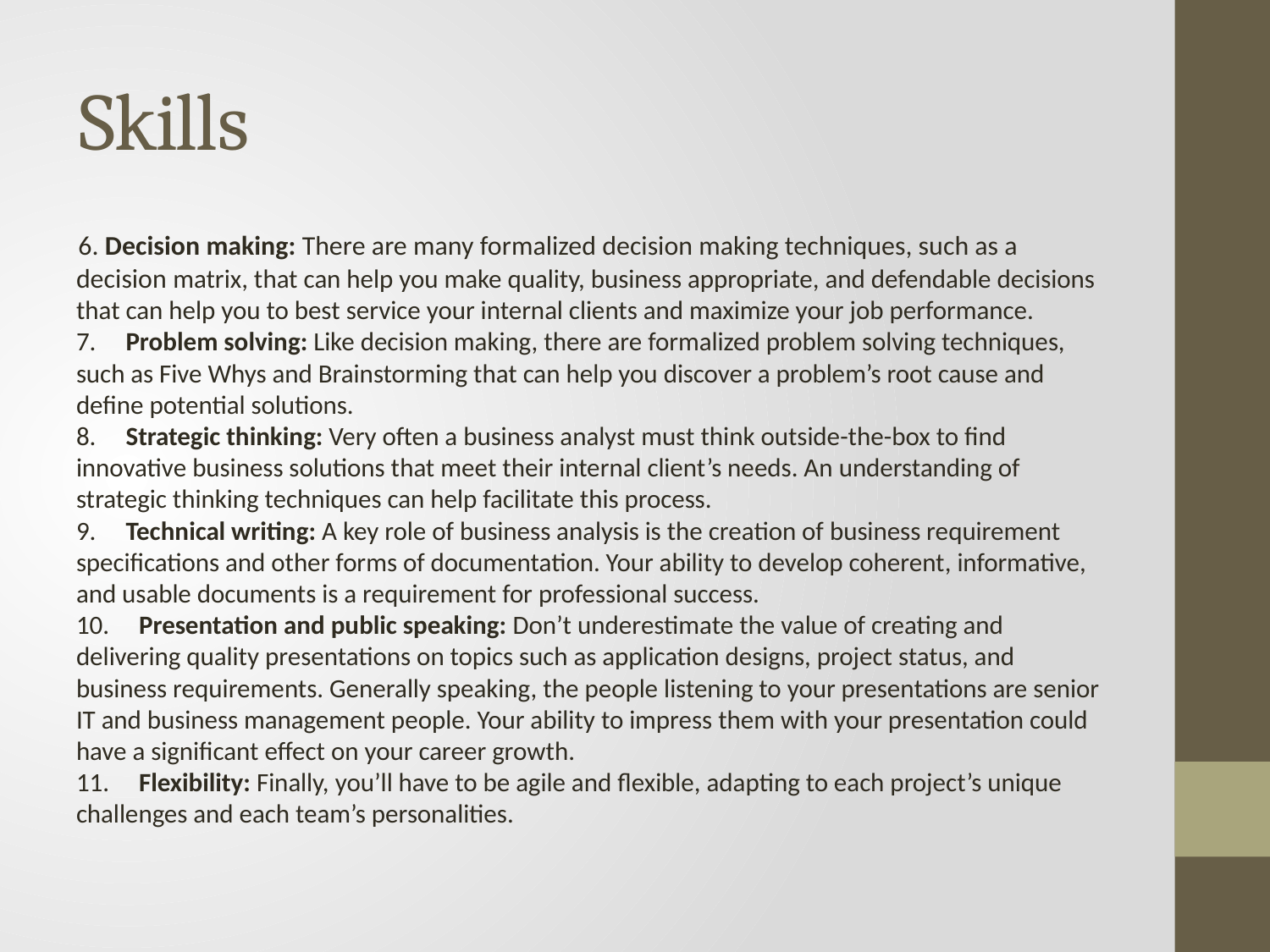

# Skills
 6. Decision making: There are many formalized decision making techniques, such as a decision matrix, that can help you make quality, business appropriate, and defendable decisions that can help you to best service your internal clients and maximize your job performance.    
7.     Problem solving: Like decision making, there are formalized problem solving techniques, such as Five Whys and Brainstorming that can help you discover a problem’s root cause and define potential solutions.    
8.     Strategic thinking: Very often a business analyst must think outside-the-box to find innovative business solutions that meet their internal client’s needs. An understanding of strategic thinking techniques can help facilitate this process.    
9.     Technical writing: A key role of business analysis is the creation of business requirement specifications and other forms of documentation. Your ability to develop coherent, informative, and usable documents is a requirement for professional success.    
10.     Presentation and public speaking: Don’t underestimate the value of creating and delivering quality presentations on topics such as application designs, project status, and business requirements. Generally speaking, the people listening to your presentations are senior IT and business management people. Your ability to impress them with your presentation could have a significant effect on your career growth.    
11.     Flexibility: Finally, you’ll have to be agile and flexible, adapting to each project’s unique challenges and each team’s personalities.